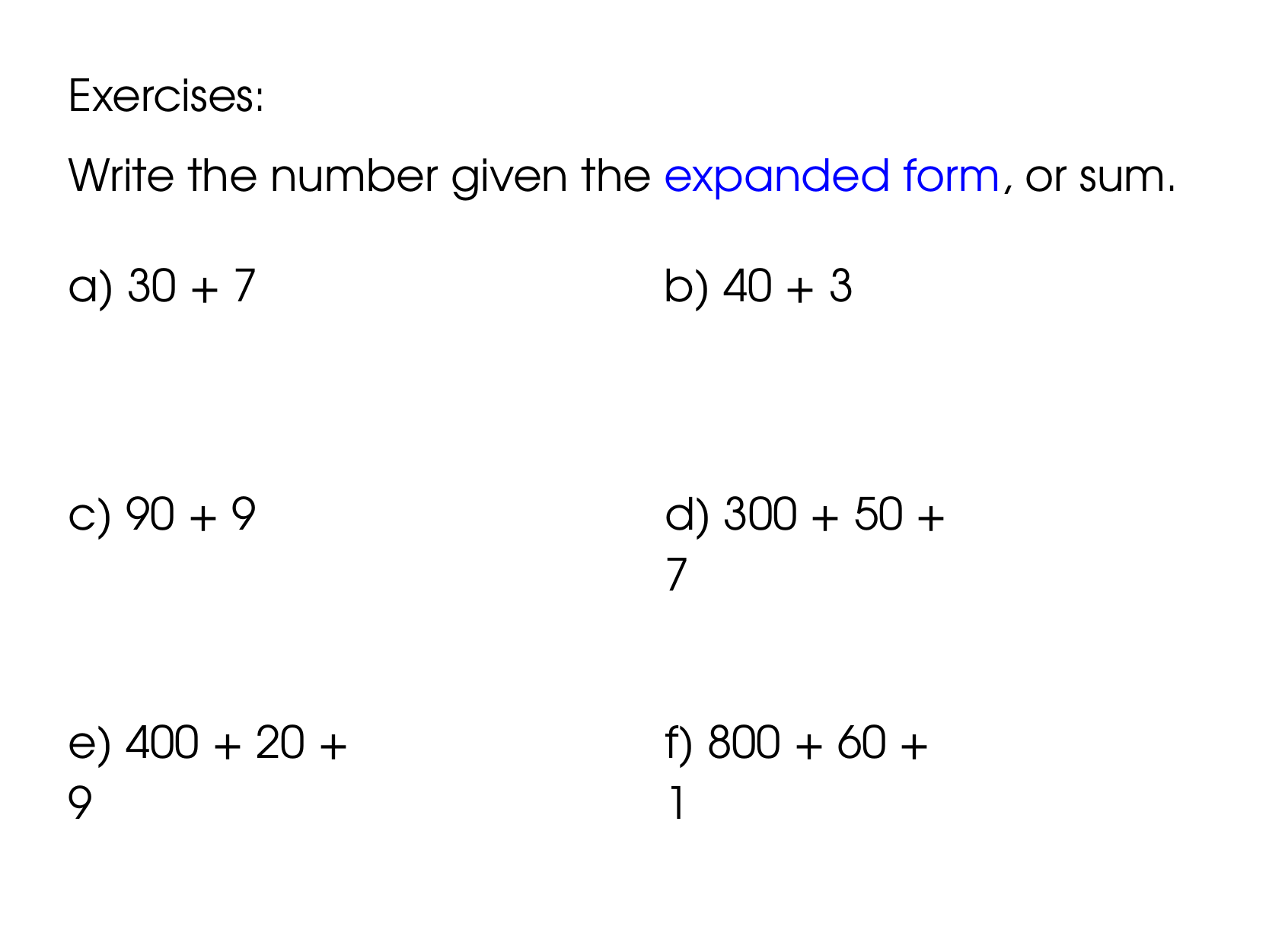

Exercises:
Write the number given the expanded form, or sum.
a) 30 + 7
b) 40 + 3
c) 90 + 9
d) 300 + 50 + 7
e) 400 + 20 + 9
f) 800 + 60 + 1